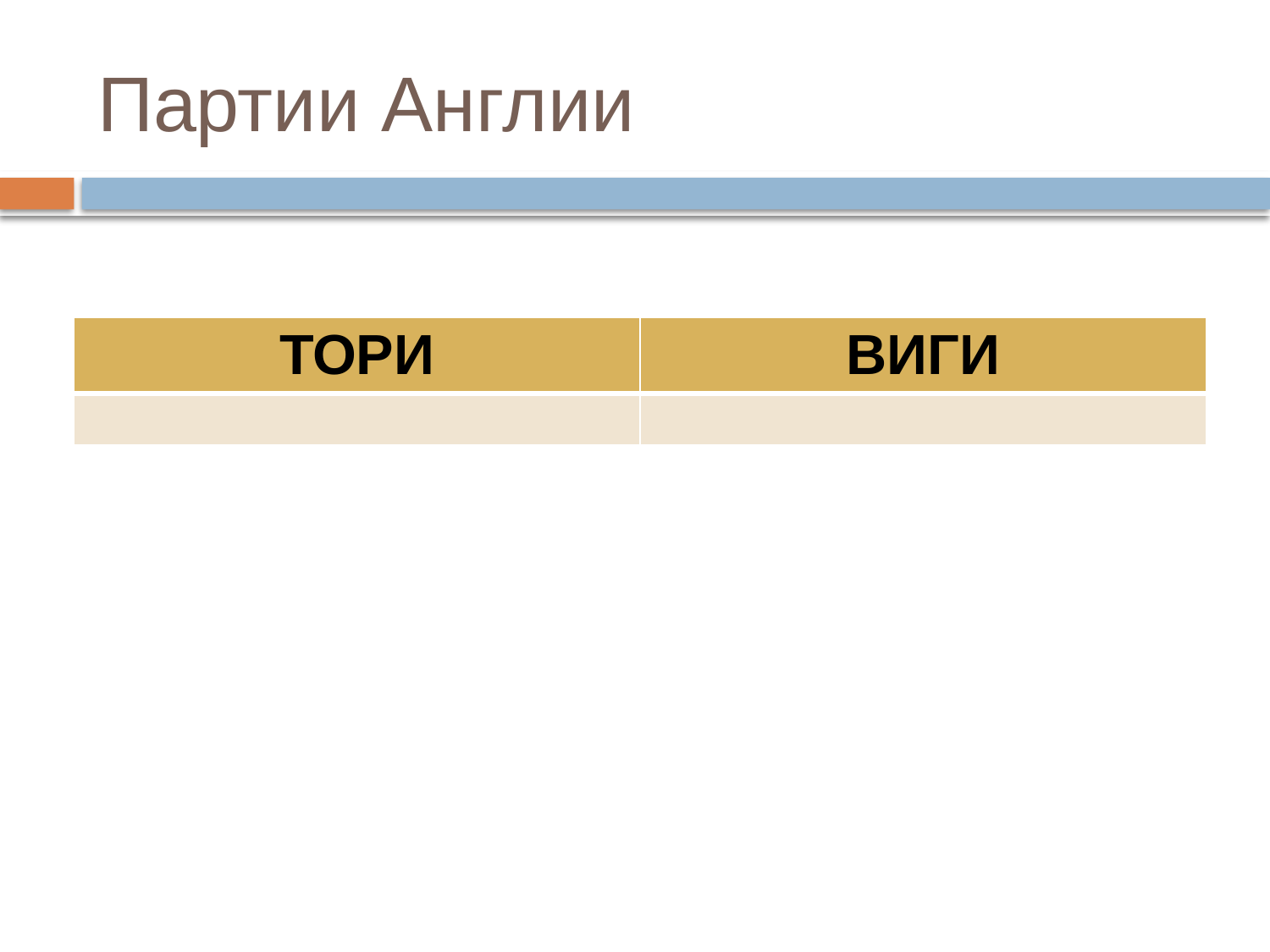

# Партии Англии
| ТОРИ | ВИГИ |
| --- | --- |
|  |  |